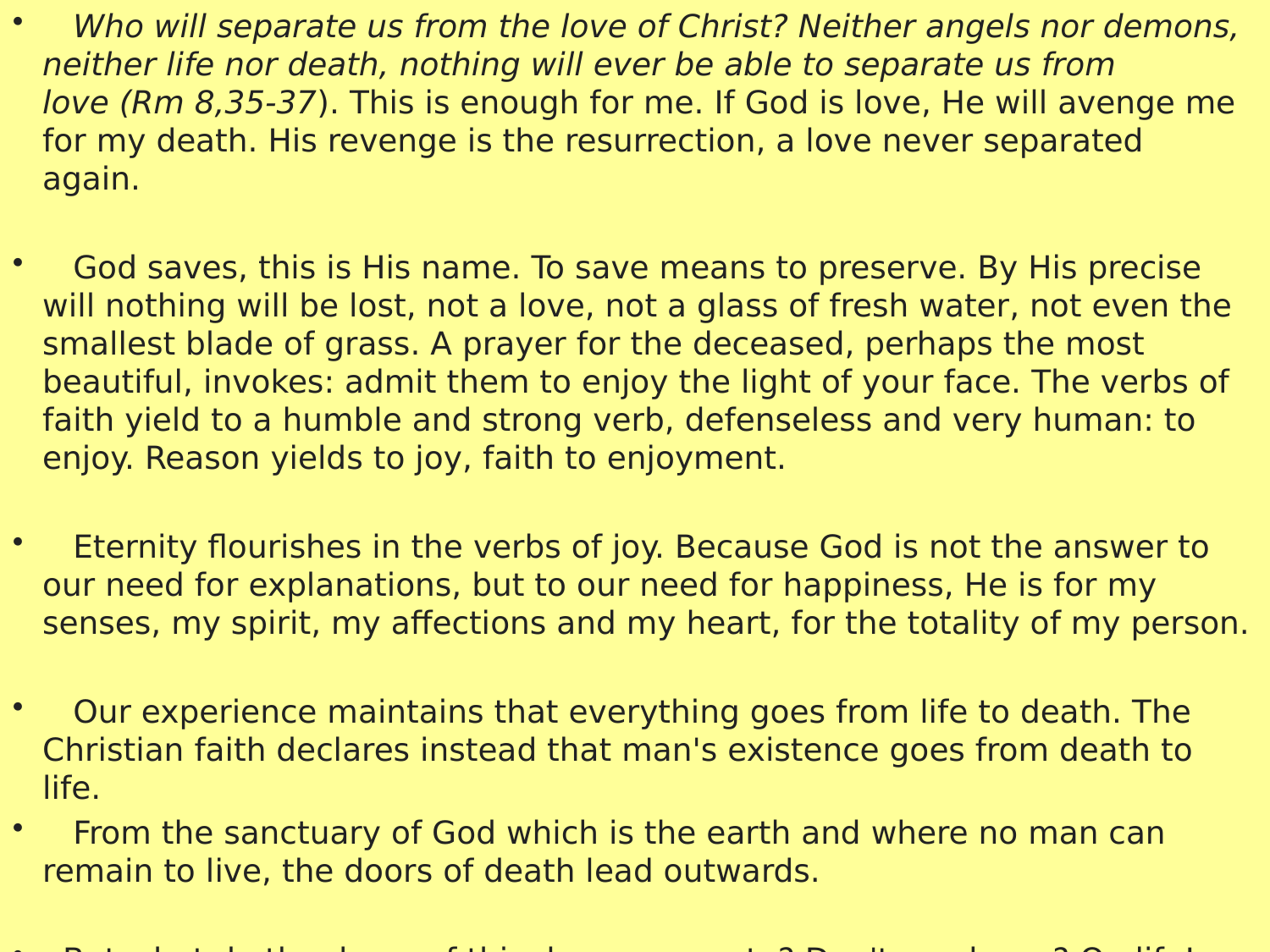

Who will separate us from the love of Christ? Neither angels nor demons, neither life nor death, nothing will ever be able to separate us from love (Rm 8,35-37). This is enough for me. If God is love, He will avenge me for my death. His revenge is the resurrection, a love never separated again.

   God saves, this is His name. To save means to preserve. By His precise will nothing will be lost, not a love, not a glass of fresh water, not even the smallest blade of grass. A prayer for the deceased, perhaps the most beautiful, invokes: admit them to enjoy the light of your face. The verbs of faith yield to a humble and strong verb, defenseless and very human: to enjoy. Reason yields to joy, faith to enjoyment.

   Eternity flourishes in the verbs of joy. Because God is not the answer to our need for explanations, but to our need for happiness, He is for my senses, my spirit, my affections and my heart, for the totality of my person.

   Our experience maintains that everything goes from life to death. The Christian faith declares instead that man's existence goes from death to life.
   From the sanctuary of God which is the earth and where no man can remain to live, the doors of death lead outwards.

  But what do the doors of this door open onto? Don't you know? On life!